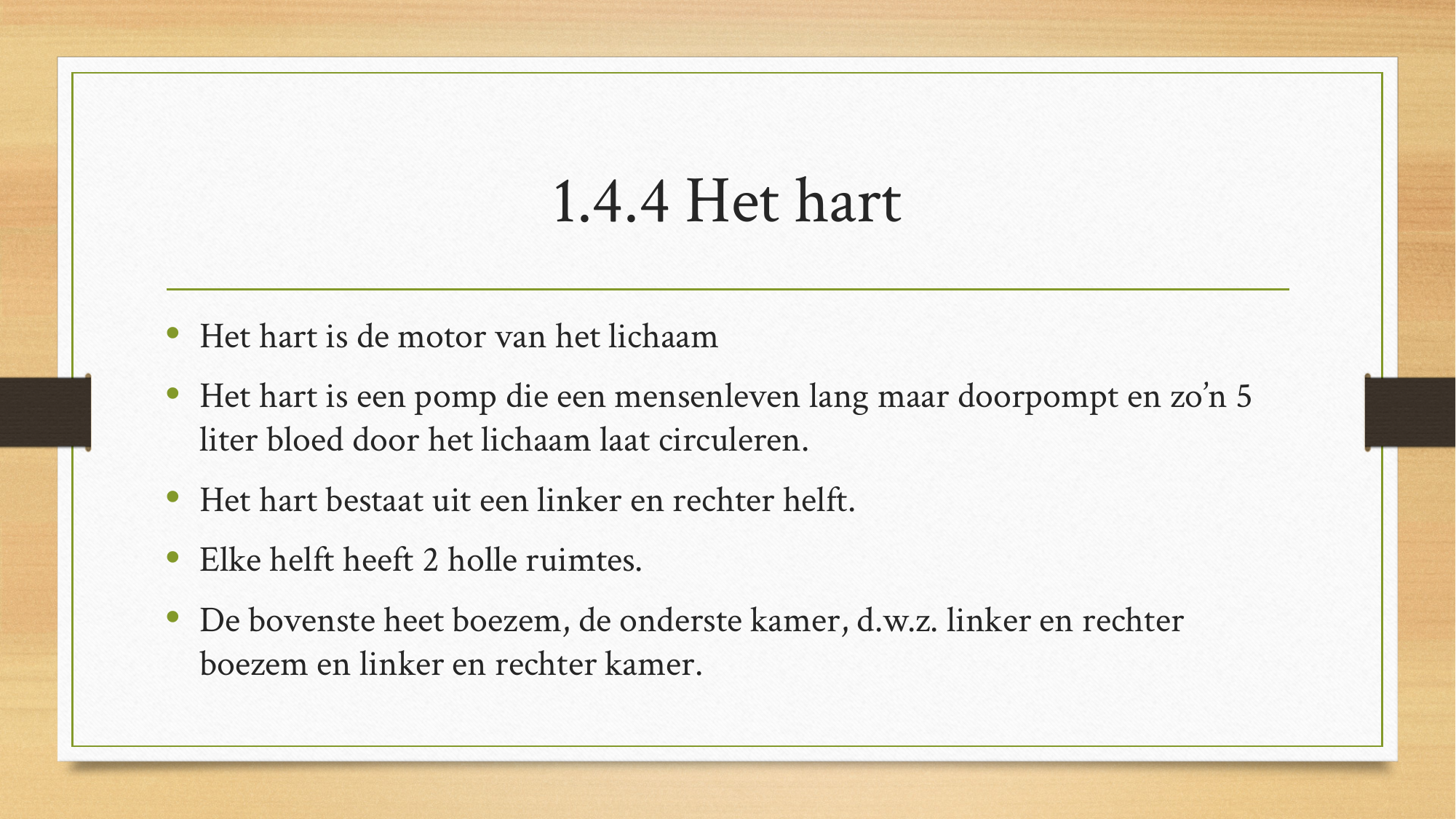

# 1.4.4 Het hart
Het hart is de motor van het lichaam
Het hart is een pomp die een mensenleven lang maar doorpompt en zo’n 5 liter bloed door het lichaam laat circuleren.
Het hart bestaat uit een linker en rechter helft.
Elke helft heeft 2 holle ruimtes.
De bovenste heet boezem, de onderste kamer, d.w.z. linker en rechter boezem en linker en rechter kamer.